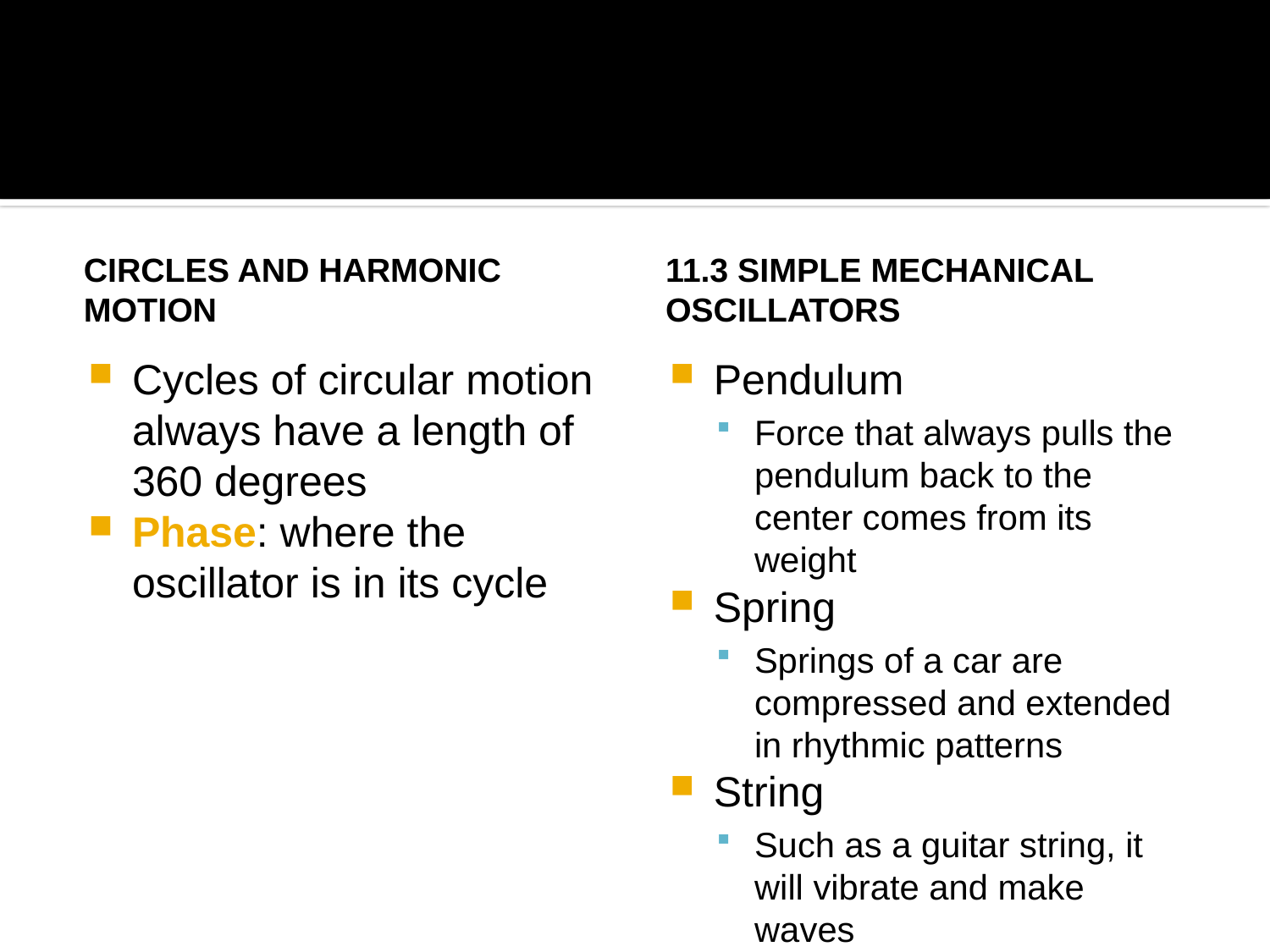

#
Circles and Harmonic Motion
11.3 Simple Mechanical oscillators
Cycles of circular motion always have a length of 360 degrees
Phase: where the oscillator is in its cycle
Pendulum
Force that always pulls the pendulum back to the center comes from its weight
Spring
Springs of a car are compressed and extended in rhythmic patterns
String
Such as a guitar string, it will vibrate and make waves